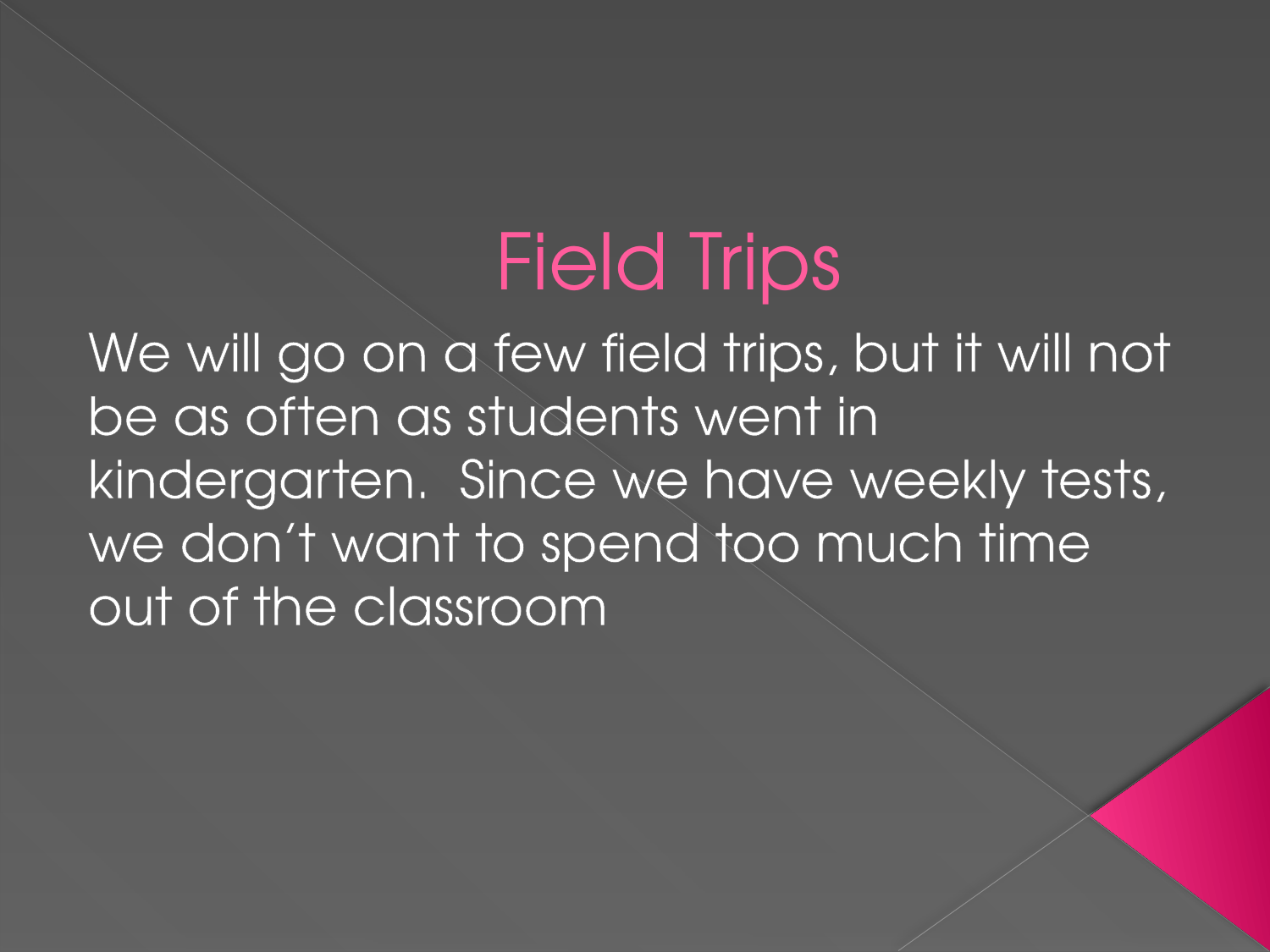

# Field Trips
We will go on a few field trips, but it will not be as often as students went in kindergarten.  Since we have weekly tests, we don’t want to spend too much time out of the classroom